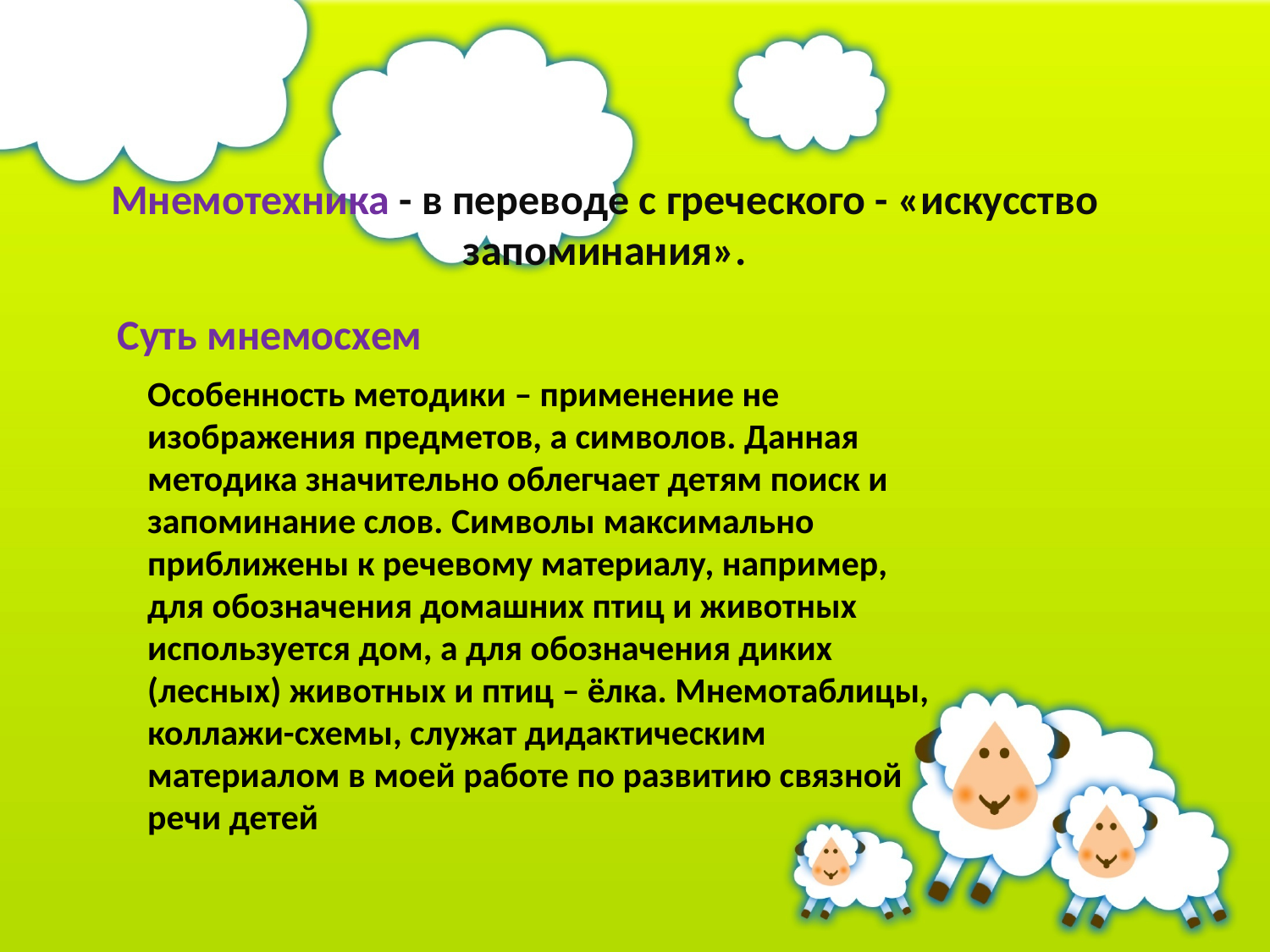

Мнемотехника - в переводе с греческого - «искусство
запоминания».
Суть мнемосхем
Особенность методики – применение не изображения предметов, а символов. Данная методика значительно облегчает детям поиск и запоминание слов. Символы максимально приближены к речевому материалу, например, для обозначения домашних птиц и животных используется дом, а для обозначения диких (лесных) животных и птиц – ёлка. Мнемотаблицы, коллажи-схемы, служат дидактическим материалом в моей работе по развитию связной речи детей